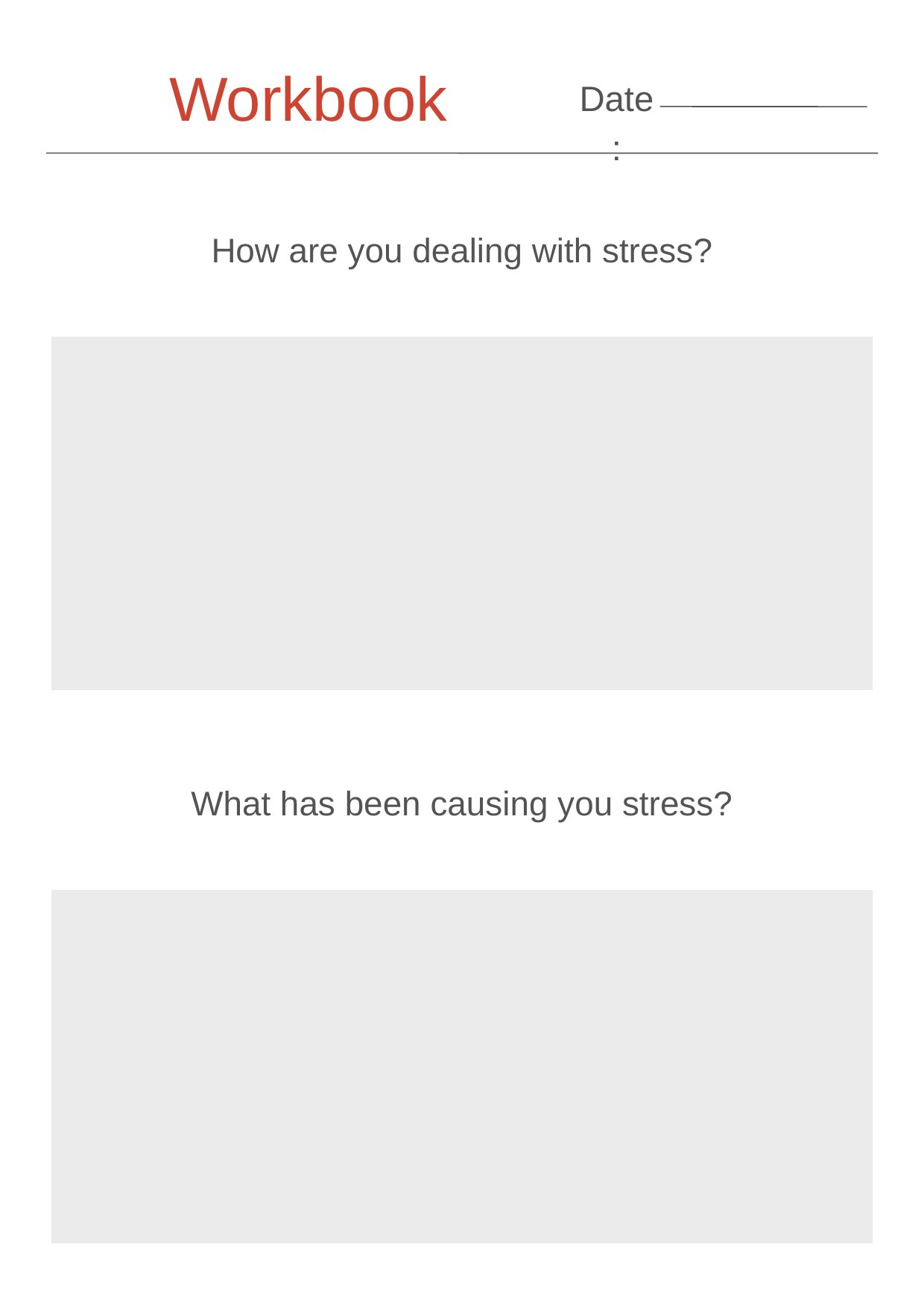

Workbook
Date:

How are you dealing with stress?

What has been causing you stress?